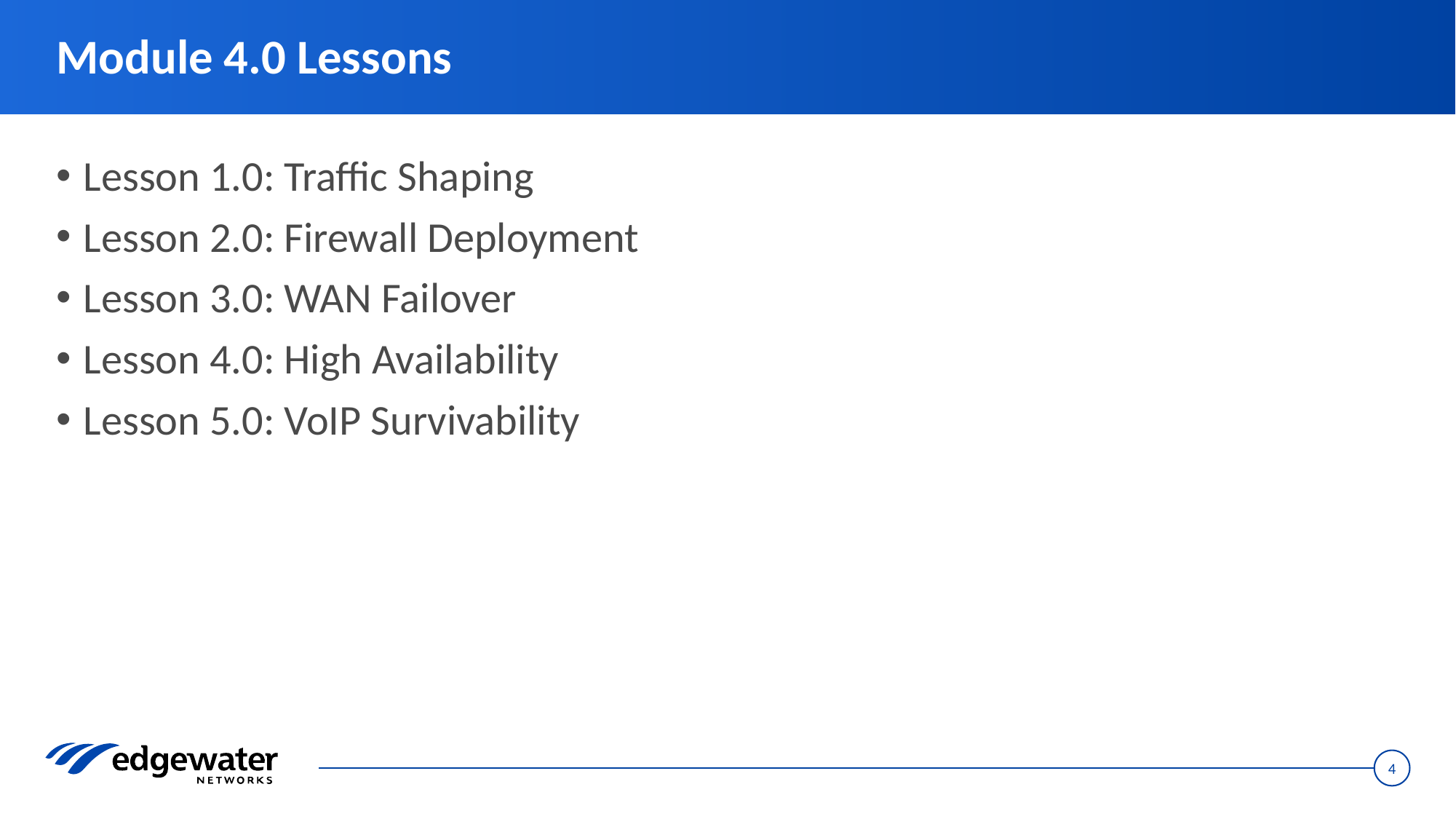

# Module 4.0 Lessons
Lesson 1.0: Traffic Shaping
Lesson 2.0: Firewall Deployment
Lesson 3.0: WAN Failover
Lesson 4.0: High Availability
Lesson 5.0: VoIP Survivability